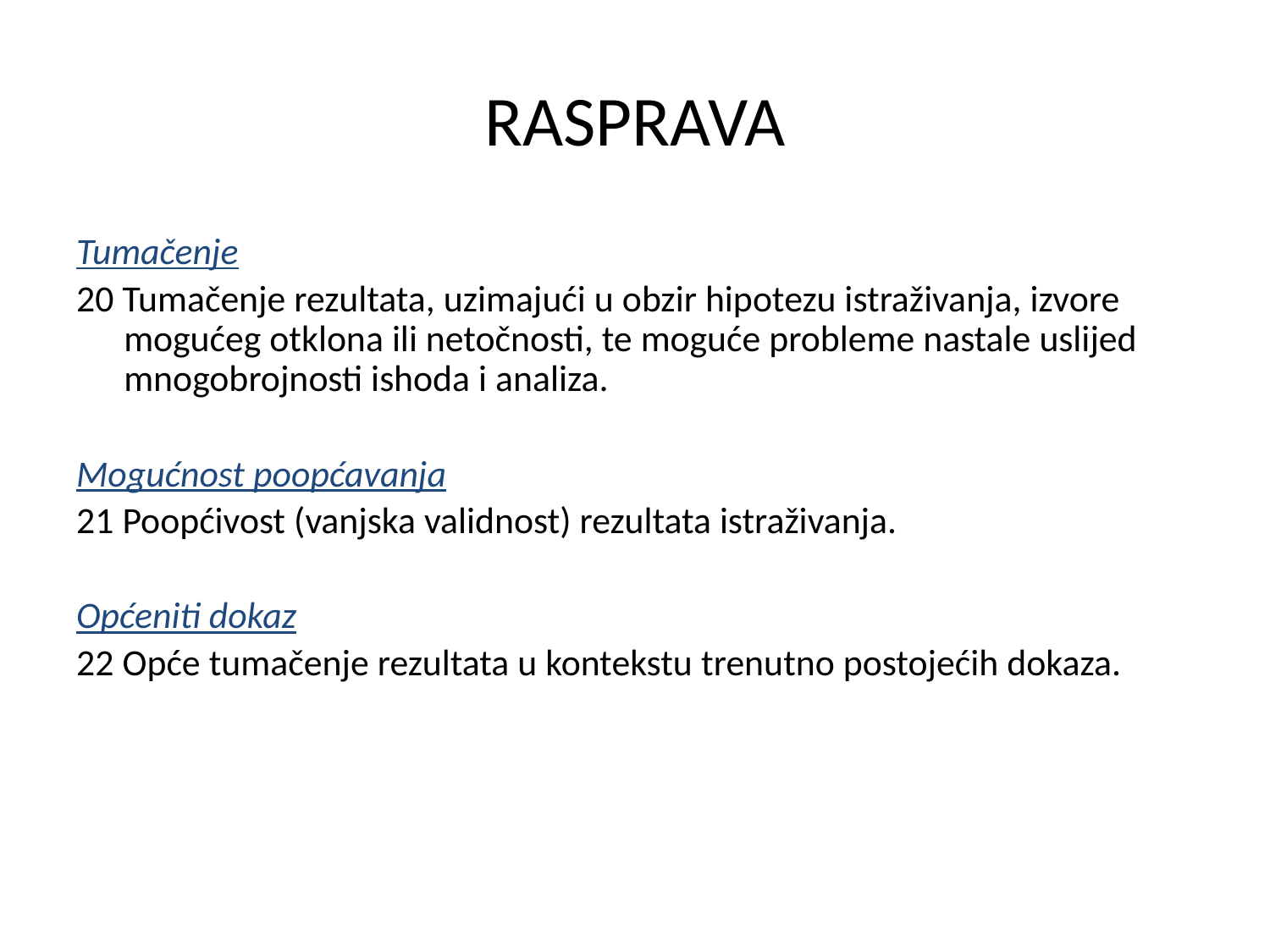

# RASPRAVA
Tumačenje
20 Tumačenje rezultata, uzimajući u obzir hipotezu istraživanja, izvore mogućeg otklona ili netočnosti, te moguće probleme nastale uslijed mnogobrojnosti ishoda i analiza.

Mogućnost poopćavanja
21 Poopćivost (vanjska validnost) rezultata istraživanja.

Općeniti dokaz
22 Opće tumačenje rezultata u kontekstu trenutno postojećih dokaza.